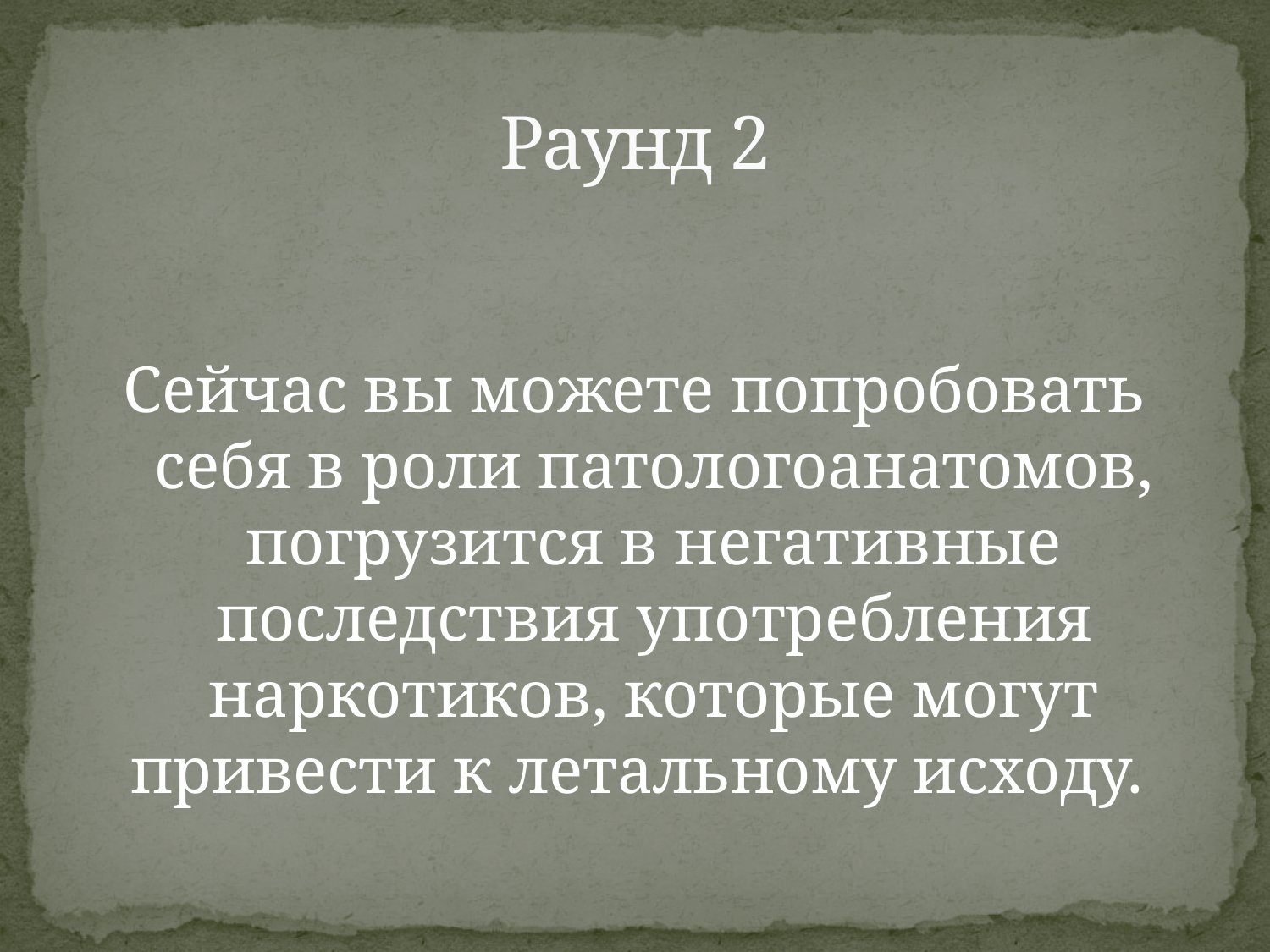

# Раунд 2

Сейчас вы можете попробовать себя в роли патологоанатомов, погрузится в негативные последствия употребления наркотиков, которые могут привести к летальному исходу.